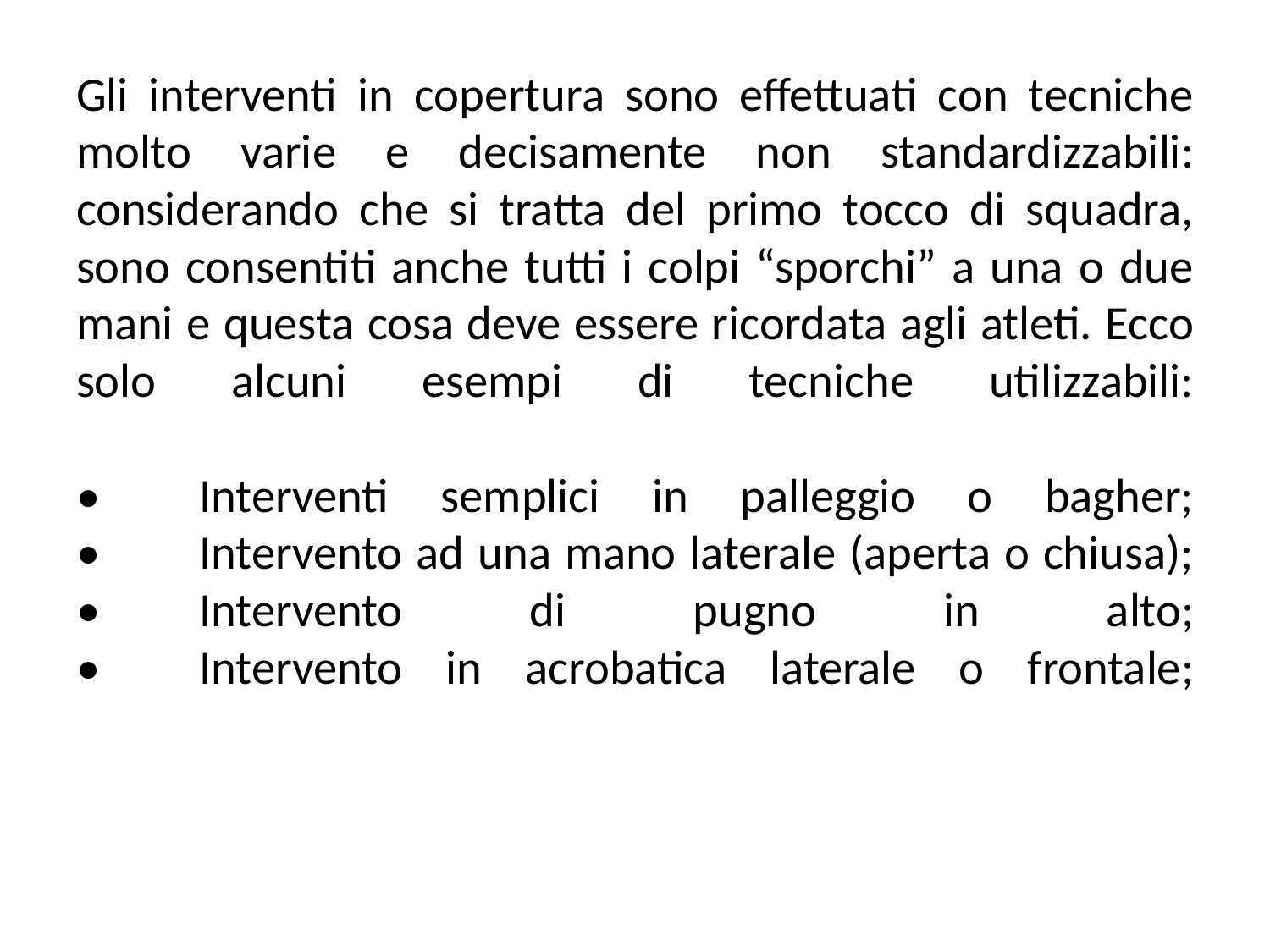

# Gli interventi in copertura sono effettuati con tecniche molto varie e decisamente non standardizzabili: considerando che si tratta del primo tocco di squadra, sono consentiti anche tutti i colpi “sporchi” a una o due mani e questa cosa deve essere ricordata agli atleti. Ecco solo alcuni esempi di tecniche utilizzabili: •	Interventi semplici in palleggio o bagher; •	Intervento ad una mano laterale (aperta o chiusa); •	Intervento di pugno in alto; •	Intervento in acrobatica laterale o frontale;